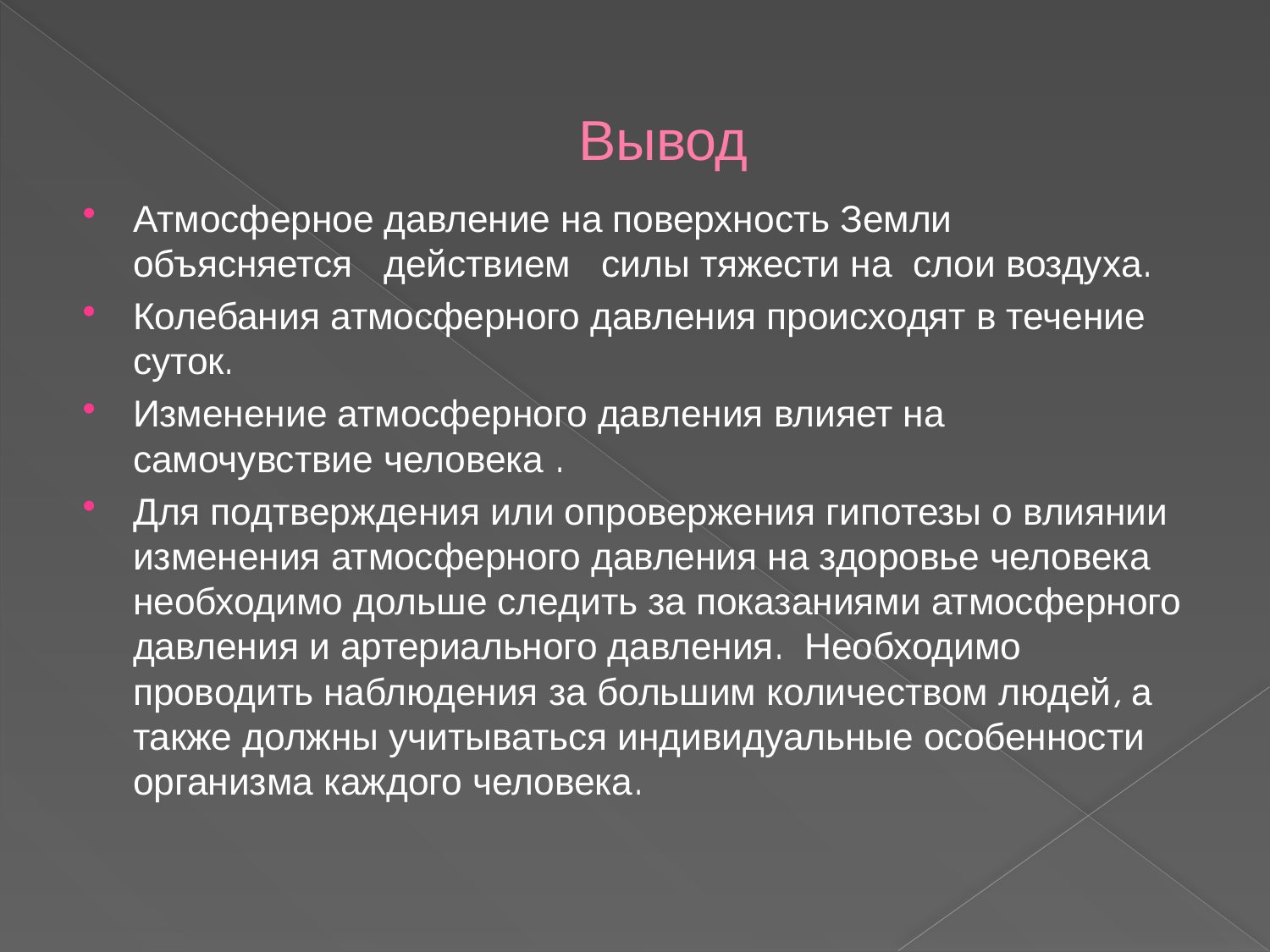

# Вывод
Атмосферное давление на поверхность Земли  объясняется   действием   силы тяжести на  слои воздуха.
Колебания атмосферного давления происходят в течение суток.
Изменение атмосферного давления влияет на самочувствие человека .
Для подтверждения или опровержения гипотезы о влиянии изменения атмосферного давления на здоровье человека необходимо дольше следить за показаниями атмосферного давления и артериального давления.  Необходимо проводить наблюдения за большим количеством людей, а также должны учитываться индивидуальные особенности организма каждого человека.